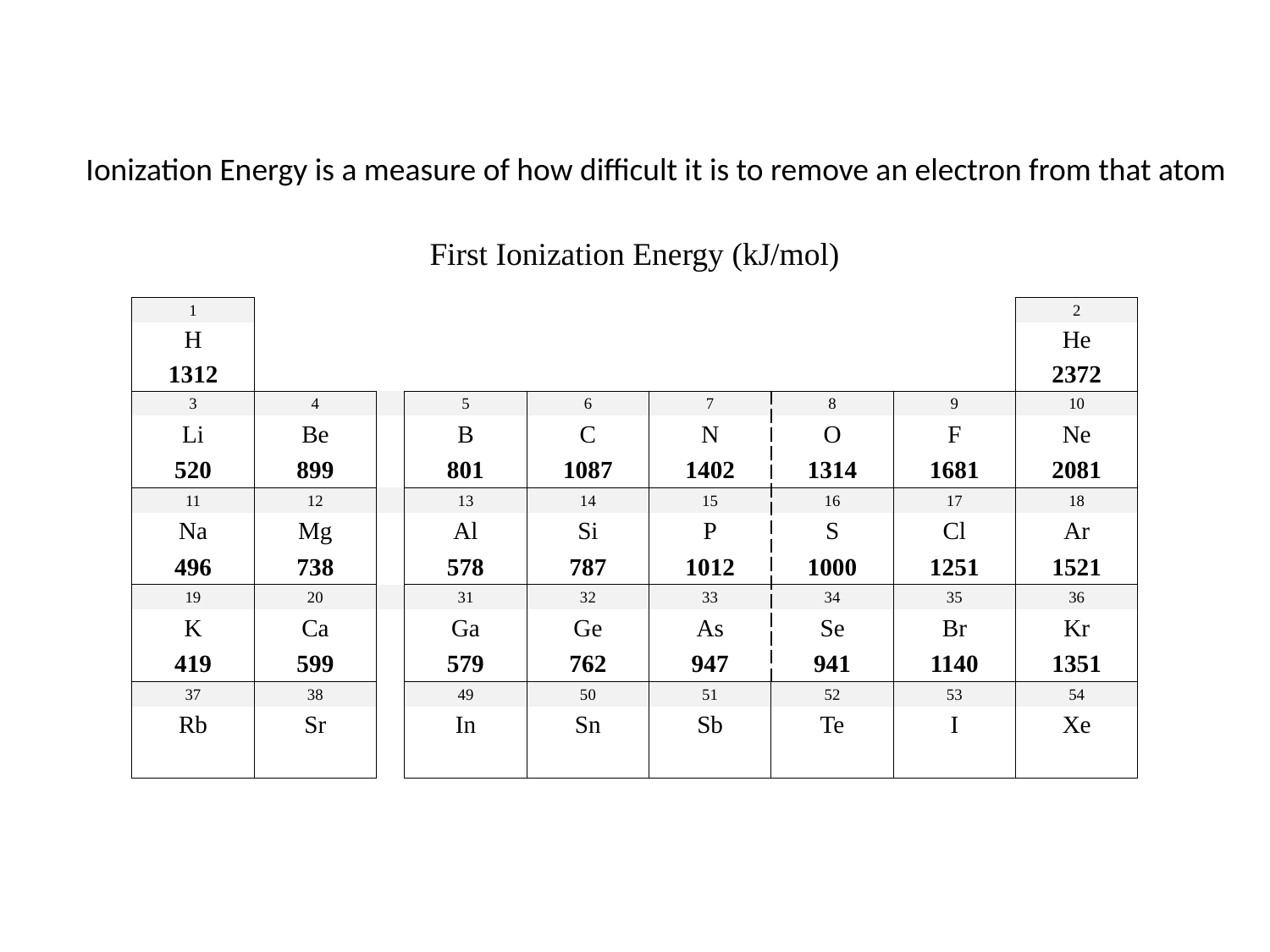

Ionization Energy is a measure of how difficult it is to remove an electron from that atom
| First Ionization Energy (kJ/mol) |  |  |  |  |  |  |  |  |
| --- | --- | --- | --- | --- | --- | --- | --- | --- |
|  |  |  |  |  |  |  |  |  |
| 1 |  |  |  |  |  |  |  | 2 |
| H |  |  |  |  |  |  |  | He |
| 1312 |  |  |  |  |  |  |  | 2372 |
| 3 | 4 |  | 5 | 6 | 7 | 8 | 9 | 10 |
| Li | Be |  | B | C | N | O | F | Ne |
| 520 | 899 |  | 801 | 1087 | 1402 | 1314 | 1681 | 2081 |
| 11 | 12 |  | 13 | 14 | 15 | 16 | 17 | 18 |
| Na | Mg |  | Al | Si | P | S | Cl | Ar |
| 496 | 738 |  | 578 | 787 | 1012 | 1000 | 1251 | 1521 |
| 19 | 20 |  | 31 | 32 | 33 | 34 | 35 | 36 |
| K | Ca |  | Ga | Ge | As | Se | Br | Kr |
| 419 | 599 |  | 579 | 762 | 947 | 941 | 1140 | 1351 |
| 37 | 38 |  | 49 | 50 | 51 | 52 | 53 | 54 |
| Rb | Sr |  | In | Sn | Sb | Te | I | Xe |
|  |  |  |  |  |  |  |  |  |